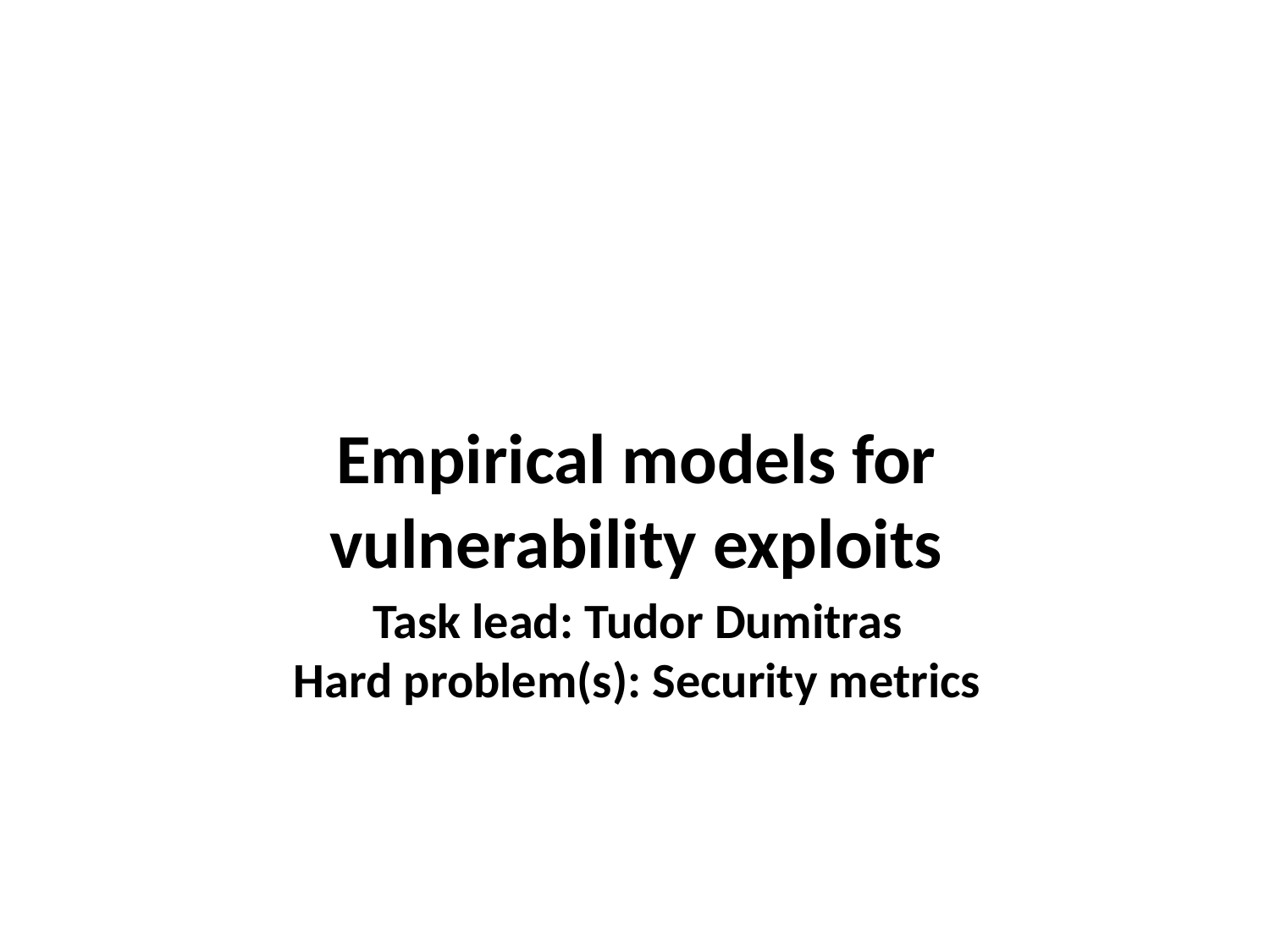

Empirical models for
vulnerability exploits
Task lead: Tudor Dumitras
Hard problem(s): Security metrics